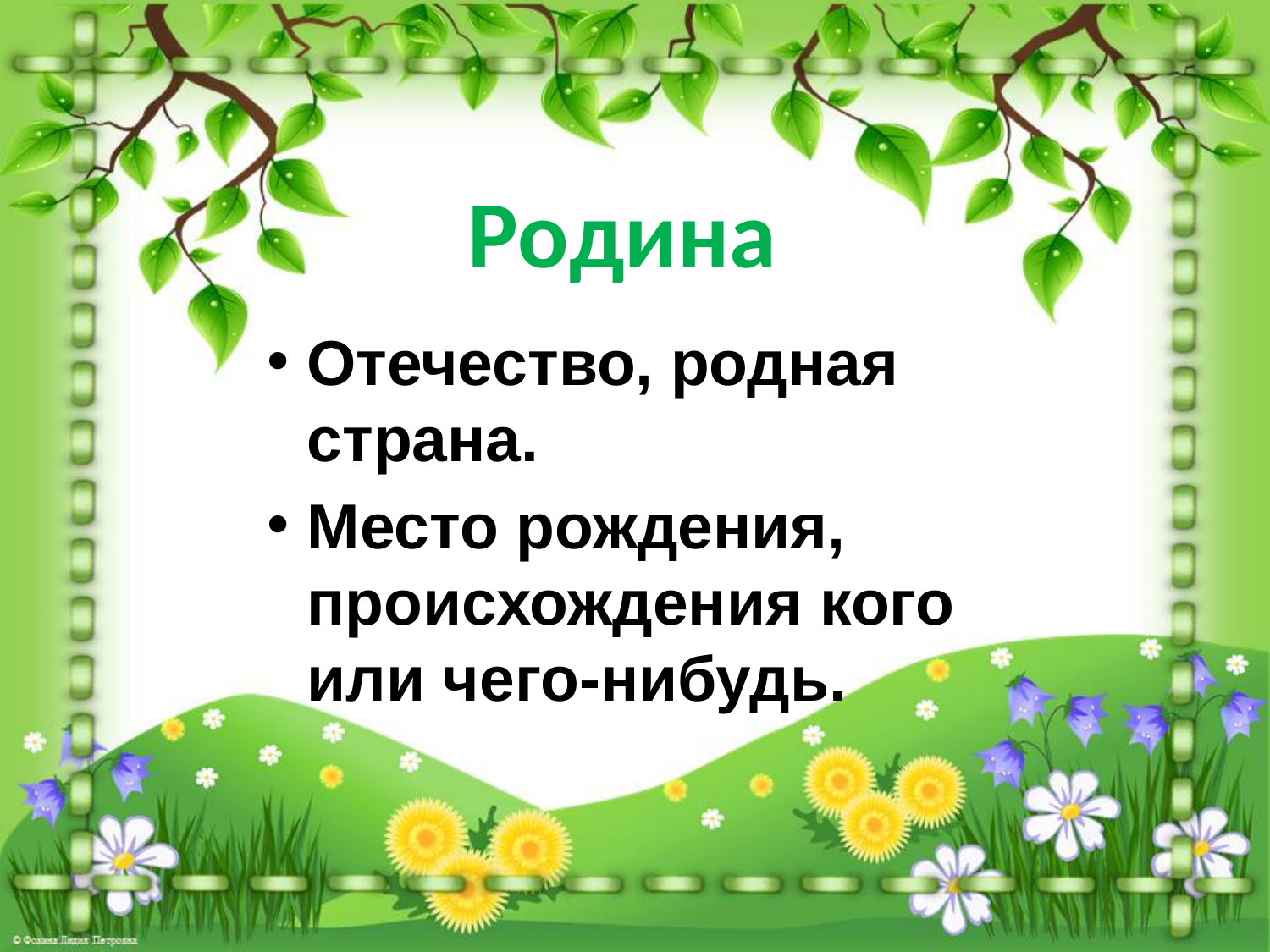

Родина
Отечество, родная страна.
Место рождения, происхождения кого или чего-нибудь.